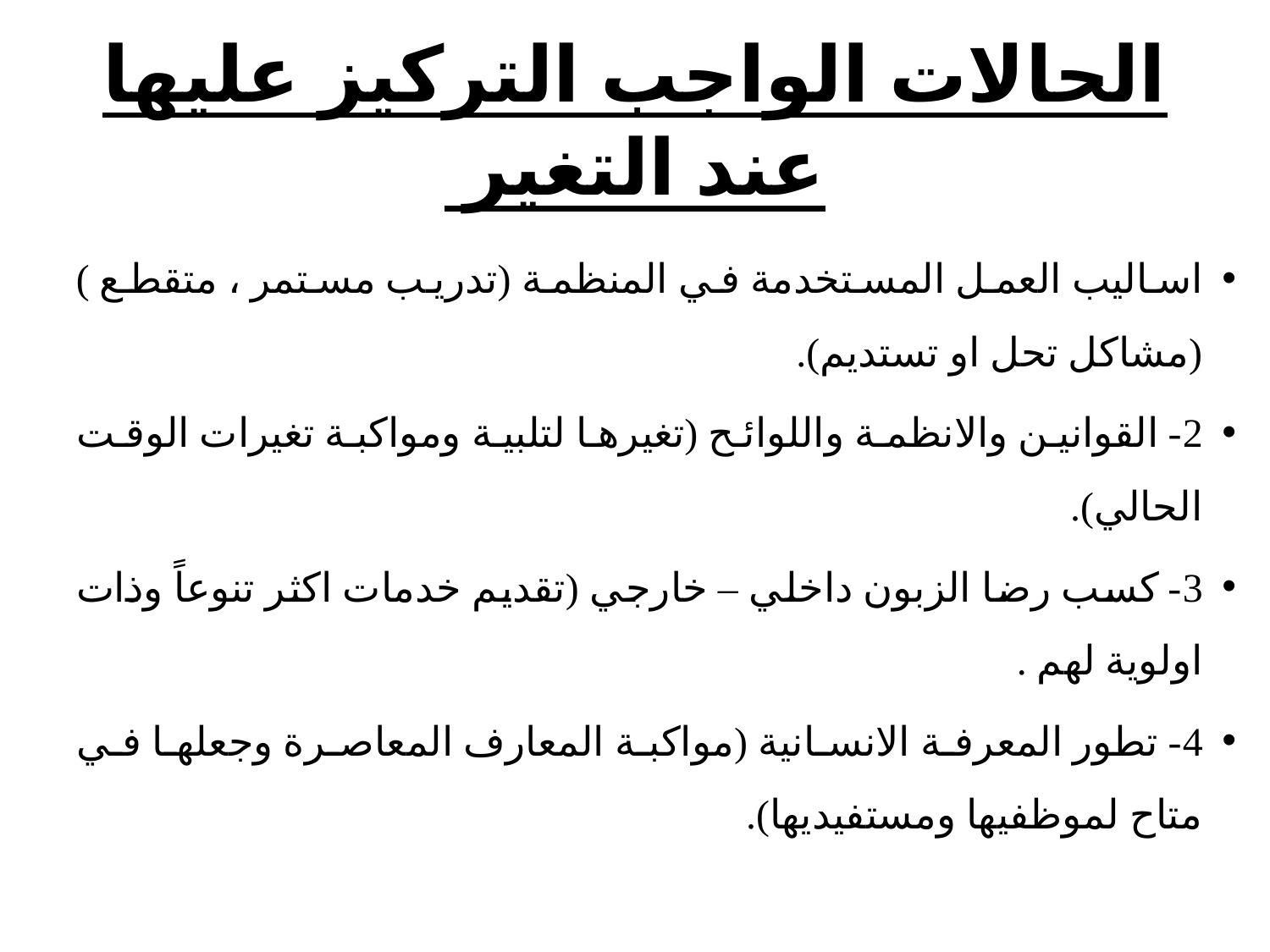

# الحالات الواجب التركيز عليها عند التغير
اساليب العمل المستخدمة في المنظمة (تدريب مستمر ، متقطع ) (مشاكل تحل او تستديم).
2- القوانين والانظمة واللوائح (تغيرها لتلبية ومواكبة تغيرات الوقت الحالي).
3- كسب رضا الزبون داخلي – خارجي (تقديم خدمات اكثر تنوعاً وذات اولوية لهم .
4- تطور المعرفة الانسانية (مواكبة المعارف المعاصرة وجعلها في متاح لموظفيها ومستفيديها).